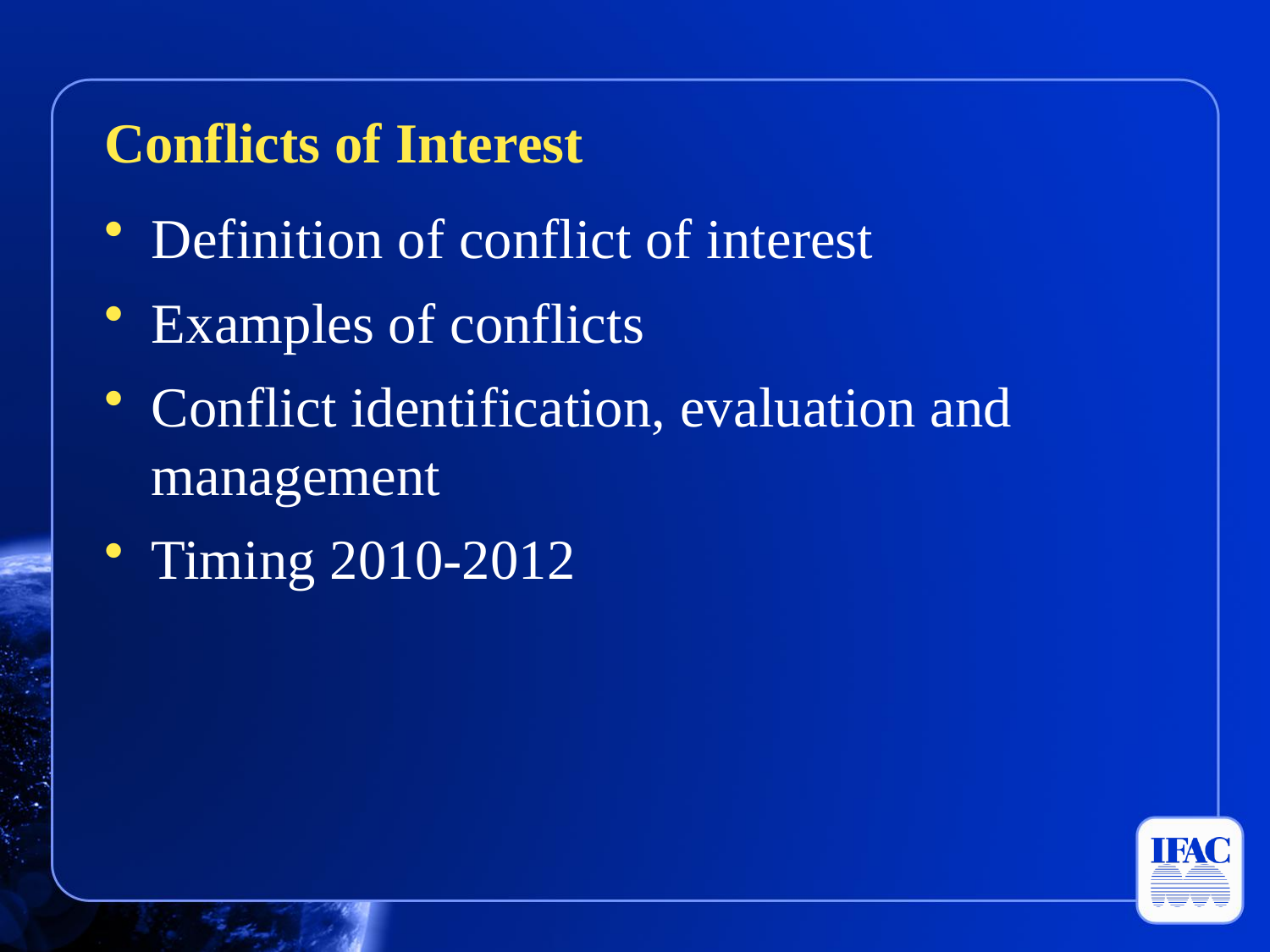

Conflicts of Interest
Definition of conflict of interest
Examples of conflicts
Conflict identification, evaluation and management
Timing 2010-2012